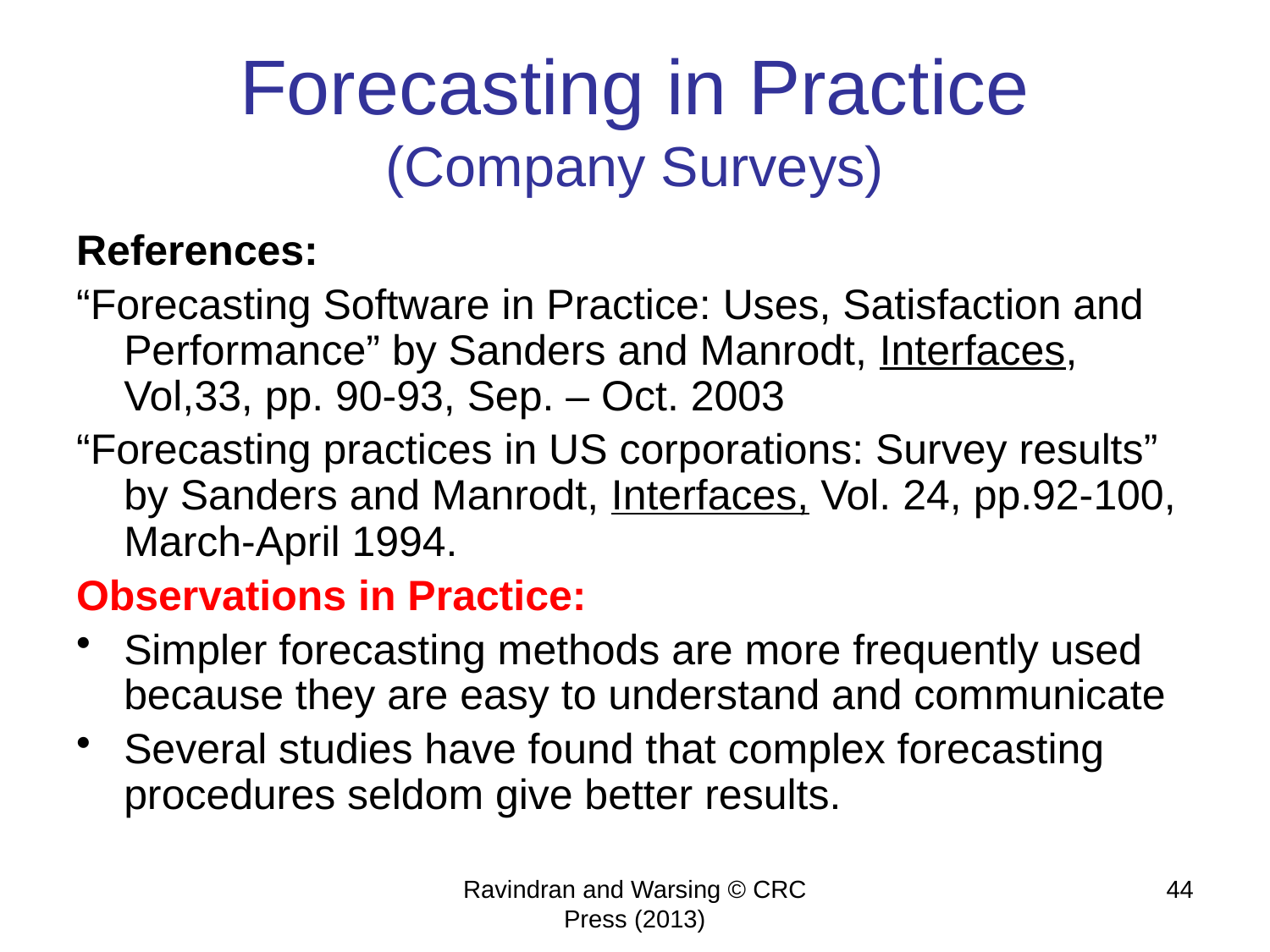

# Forecasting in Practice (Company Surveys)
References:
“Forecasting Software in Practice: Uses, Satisfaction and Performance” by Sanders and Manrodt, Interfaces, Vol,33, pp. 90-93, Sep. – Oct. 2003
“Forecasting practices in US corporations: Survey results” by Sanders and Manrodt, Interfaces, Vol. 24, pp.92-100, March-April 1994.
Observations in Practice:
Simpler forecasting methods are more frequently used because they are easy to understand and communicate
Several studies have found that complex forecasting procedures seldom give better results.
Ravindran and Warsing © CRC Press (2013)
44